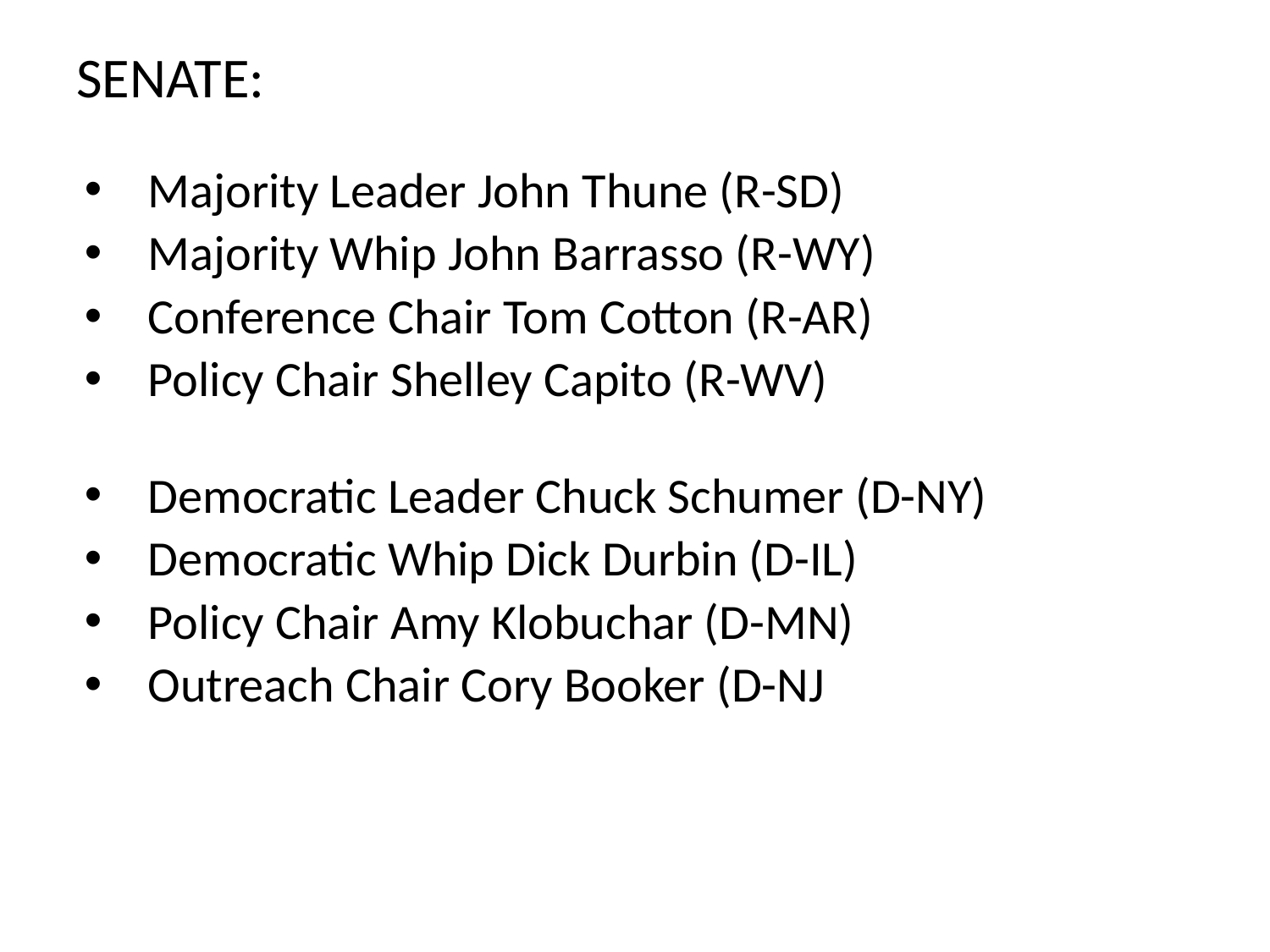

# SENATE:
Majority Leader John Thune (R-SD)
Majority Whip John Barrasso (R-WY)
Conference Chair Tom Cotton (R-AR)
Policy Chair Shelley Capito (R-WV)

Democratic Leader Chuck Schumer (D-NY)
Democratic Whip Dick Durbin (D-IL)
Policy Chair Amy Klobuchar (D-MN)
Outreach Chair Cory Booker (D-NJ